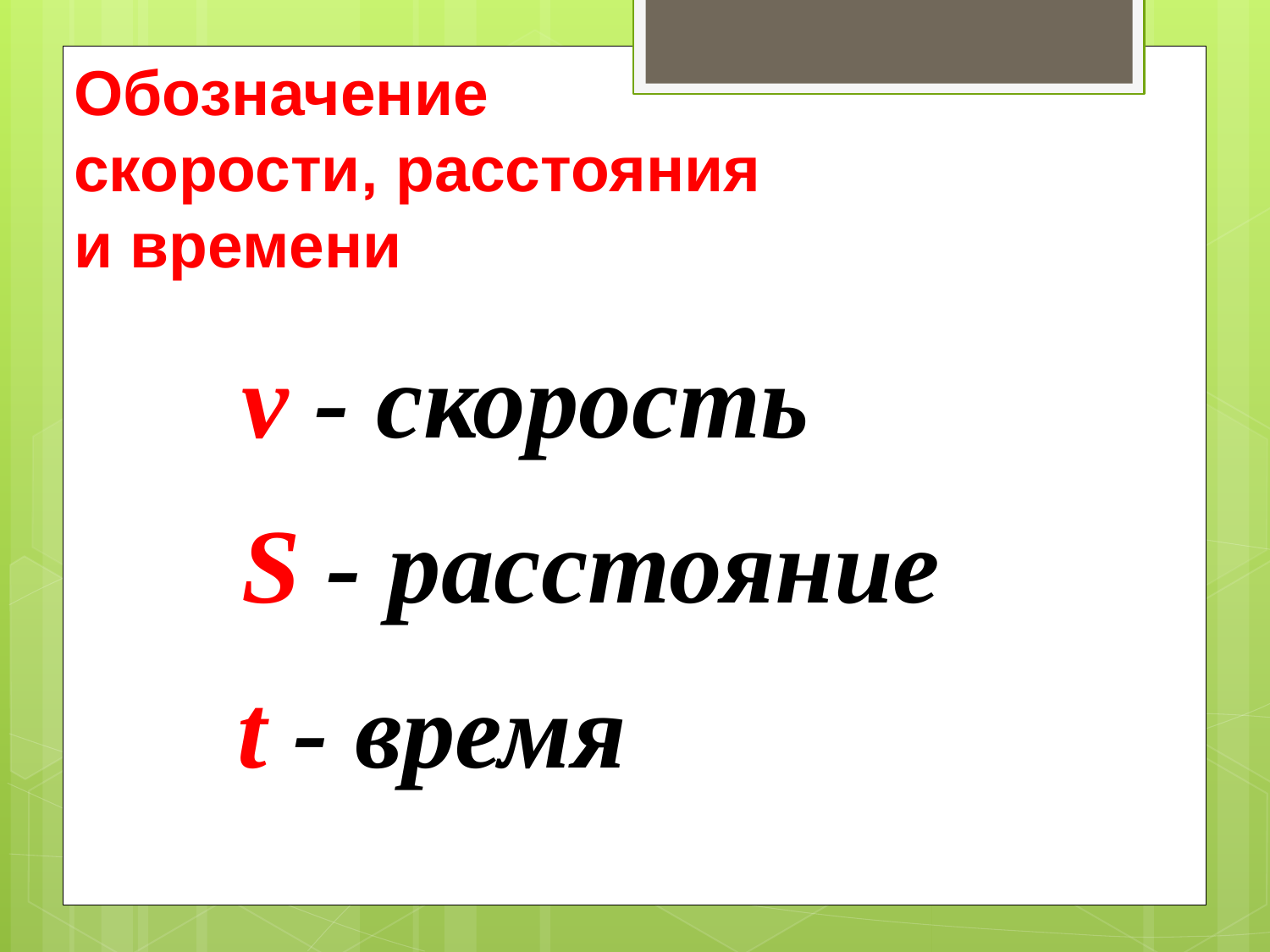

Обозначение скорости, расстояния и времени
v - скорость
S - расстояние
t - время